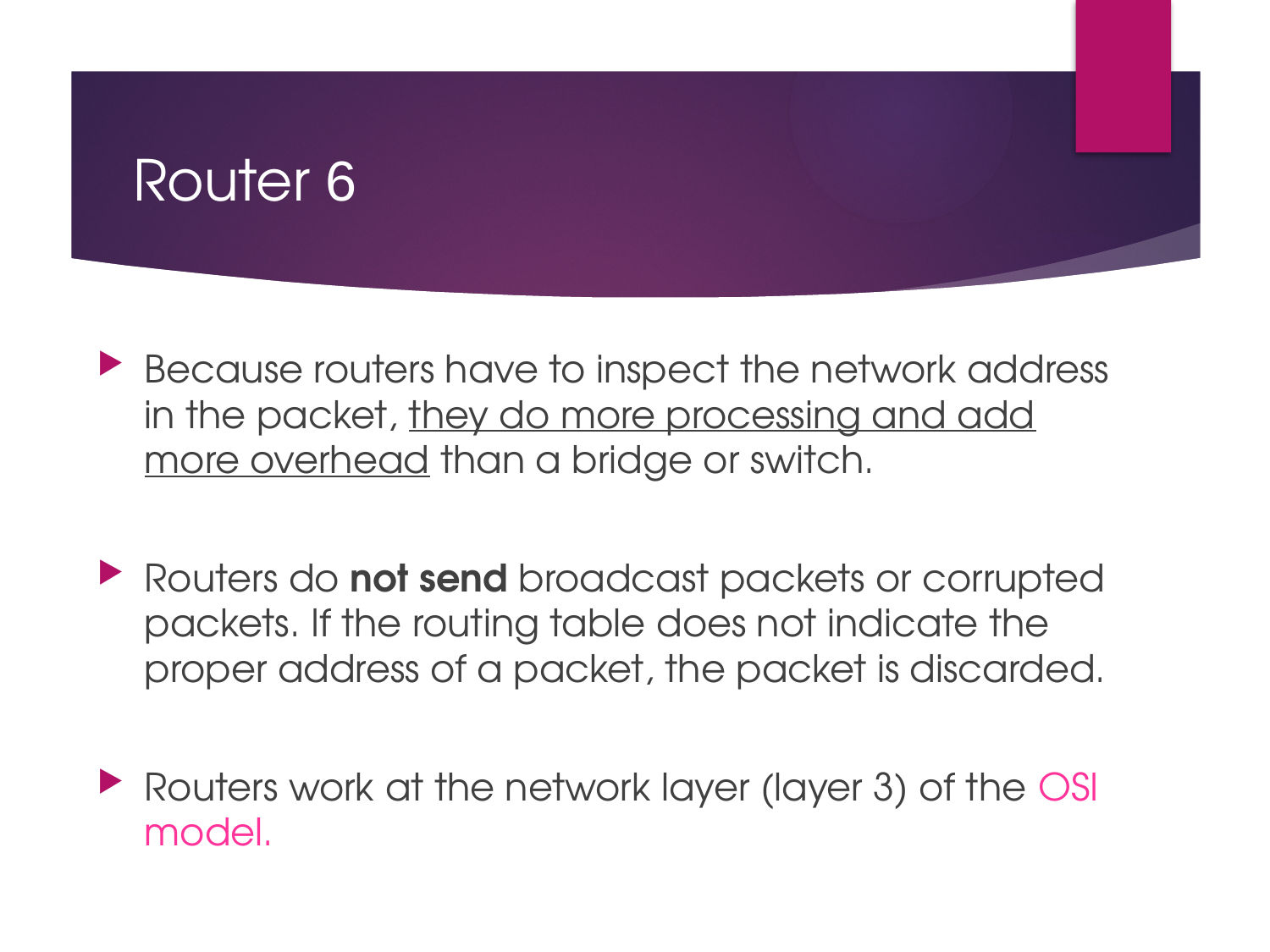

# 6 Router
Because routers have to inspect the network address in the packet, they do more processing and add more overhead than a bridge or switch.

Routers do not send broadcast packets or corrupted packets. If the routing table does not indicate the proper address of a packet, the packet is discarded.

Routers work at the network layer (layer 3) of the OSI model.